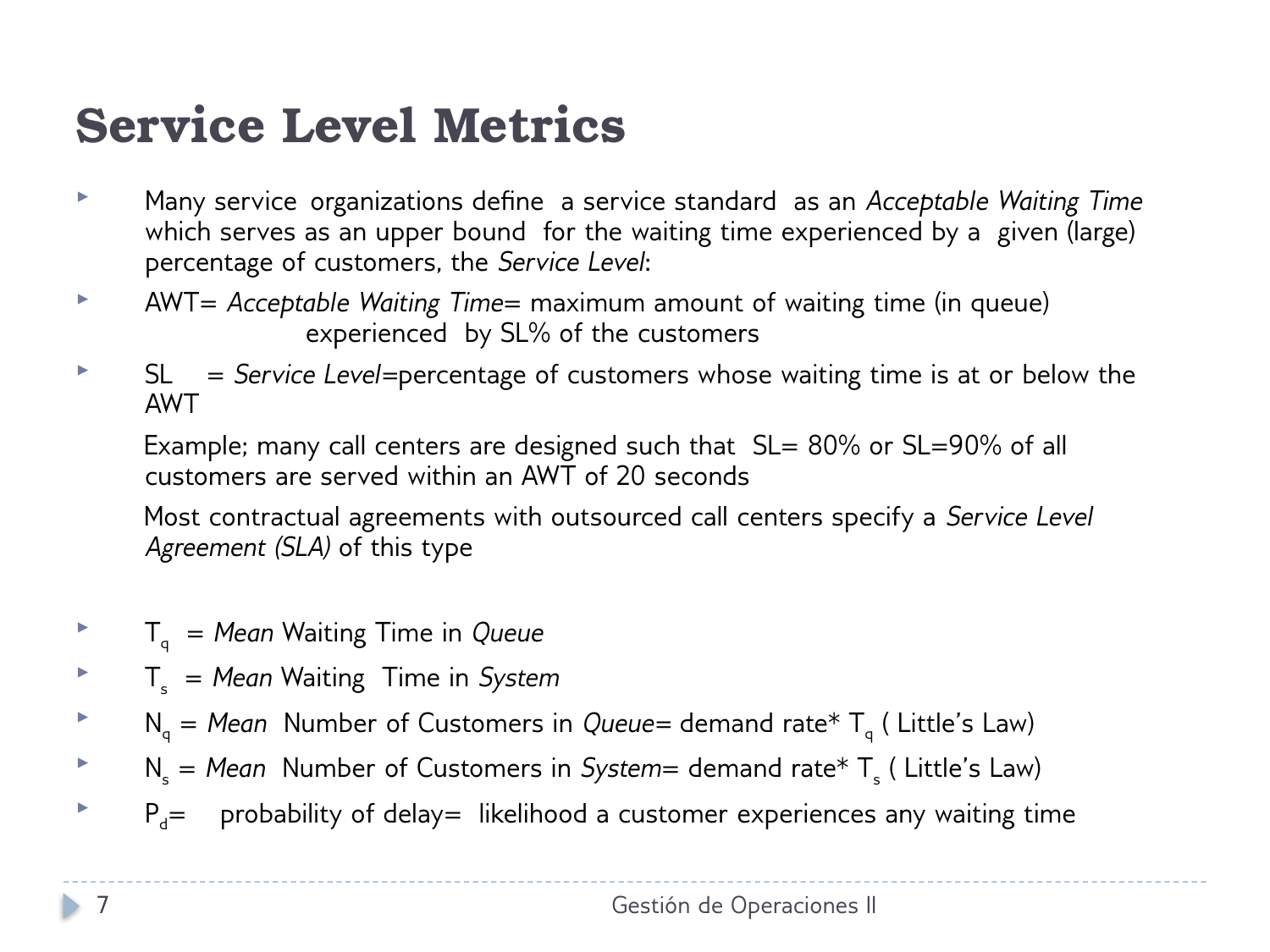

Service Level Metrics
Many service  organizations define  a service standard  as an Acceptable Waiting Time   which serves as an upper bound  for the waiting time experienced by a  given (large) percentage of customers, the Service Level:
AWT= Acceptable Waiting Time= maximum amount of waiting time (in queue) 		    experienced  by SL% of the customers
SL    = Service Level=percentage of customers whose waiting time is at or below the AWT
        Example; many call centers are designed such that  SL= 80% or SL=90% of all customers are served within an AWT of 20 seconds
        Most contractual agreements with outsourced call centers specify a Service Level Agreement (SLA) of this type

Tq  = Mean Waiting Time in Queue
Ts  = Mean Waiting  Time in System
Nq = Mean  Number of Customers in Queue= demand rate* Tq ( Little’s Law)
Ns = Mean  Number of Customers in System= demand rate* Ts ( Little’s Law)
Pd=    probability of delay=  likelihood a customer experiences any waiting time

7
7
Gestión de Operaciones II